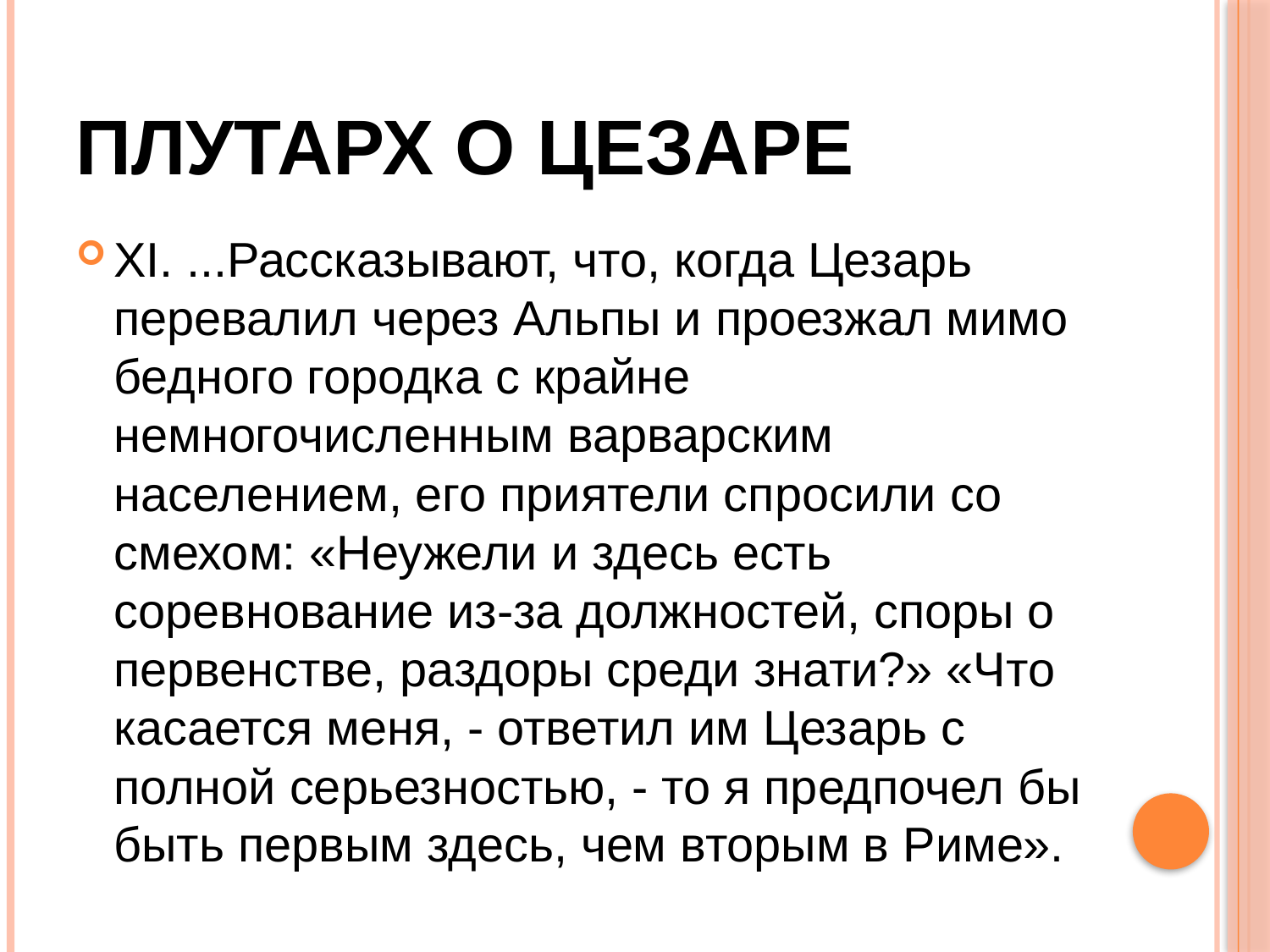

# Плутарх о Цезаре
XI. ...Рассказывают, что, когда Цезарь перевалил через Альпы и проезжал мимо бедного городка с крайне немногочисленным варварским населением, его приятели спросили со смехом: «Неужели и здесь есть соревнование из-за должностей, споры о первенстве, раздоры среди знати?» «Что касается меня, - ответил им Цезарь с полной серьезностью, - то я предпочел бы быть первым здесь, чем вторым в Риме».